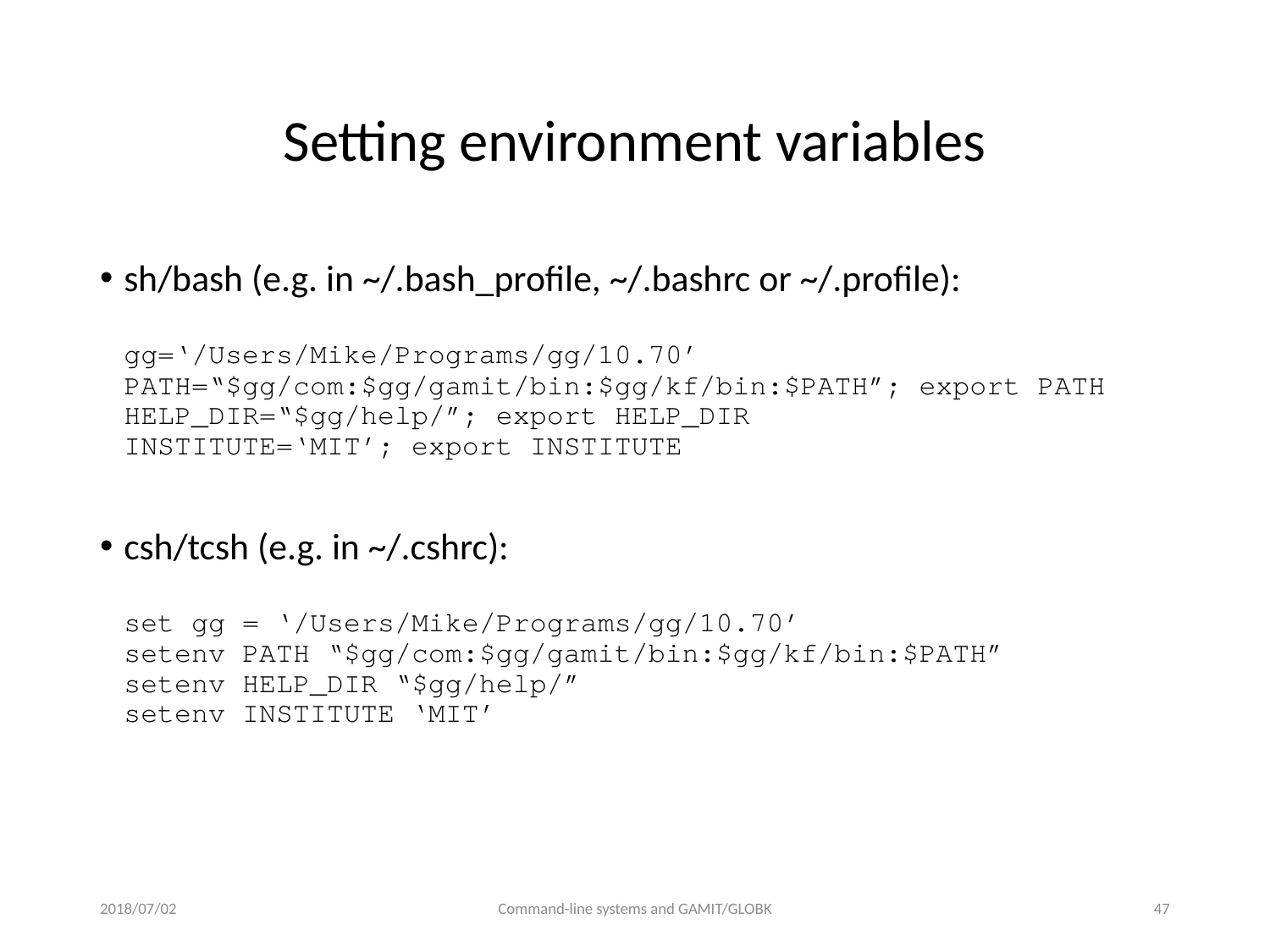

# Setting environment variables
sh/bash (e.g. in ~/.bash_profile, ~/.bashrc or ~/.profile):
gg=‘/Users/Mike/Programs/gg/10.70’
PATH=“$gg/com:$gg/gamit/bin:$gg/kf/bin:$PATH”; export PATH
HELP_DIR=“$gg/help/”; export HELP_DIR
INSTITUTE=‘MIT’; export INSTITUTE

csh/tcsh (e.g. in ~/.cshrc):
set gg = ‘/Users/Mike/Programs/gg/10.70’
setenv PATH “$gg/com:$gg/gamit/bin:$gg/kf/bin:$PATH”
setenv HELP_DIR “$gg/help/”
setenv INSTITUTE ‘MIT’
2018/07/02
Command-line systems and GAMIT/GLOBK
47